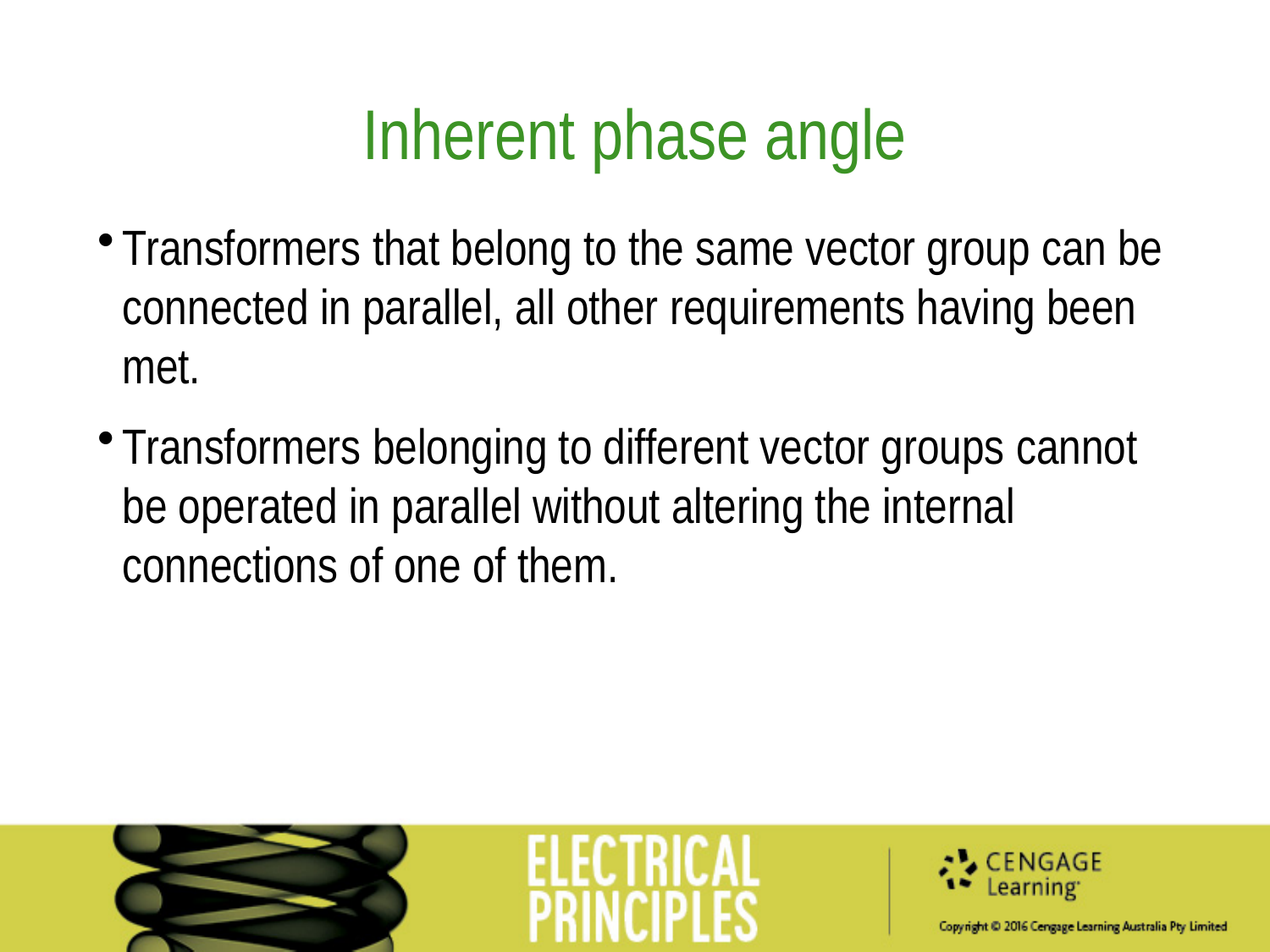

Inherent phase angle

Transformers that belong to the same vector group can be connected in parallel, all other requirements having been met.
Transformers belonging to different vector groups cannot be operated in parallel without altering the internal connections of one of them.